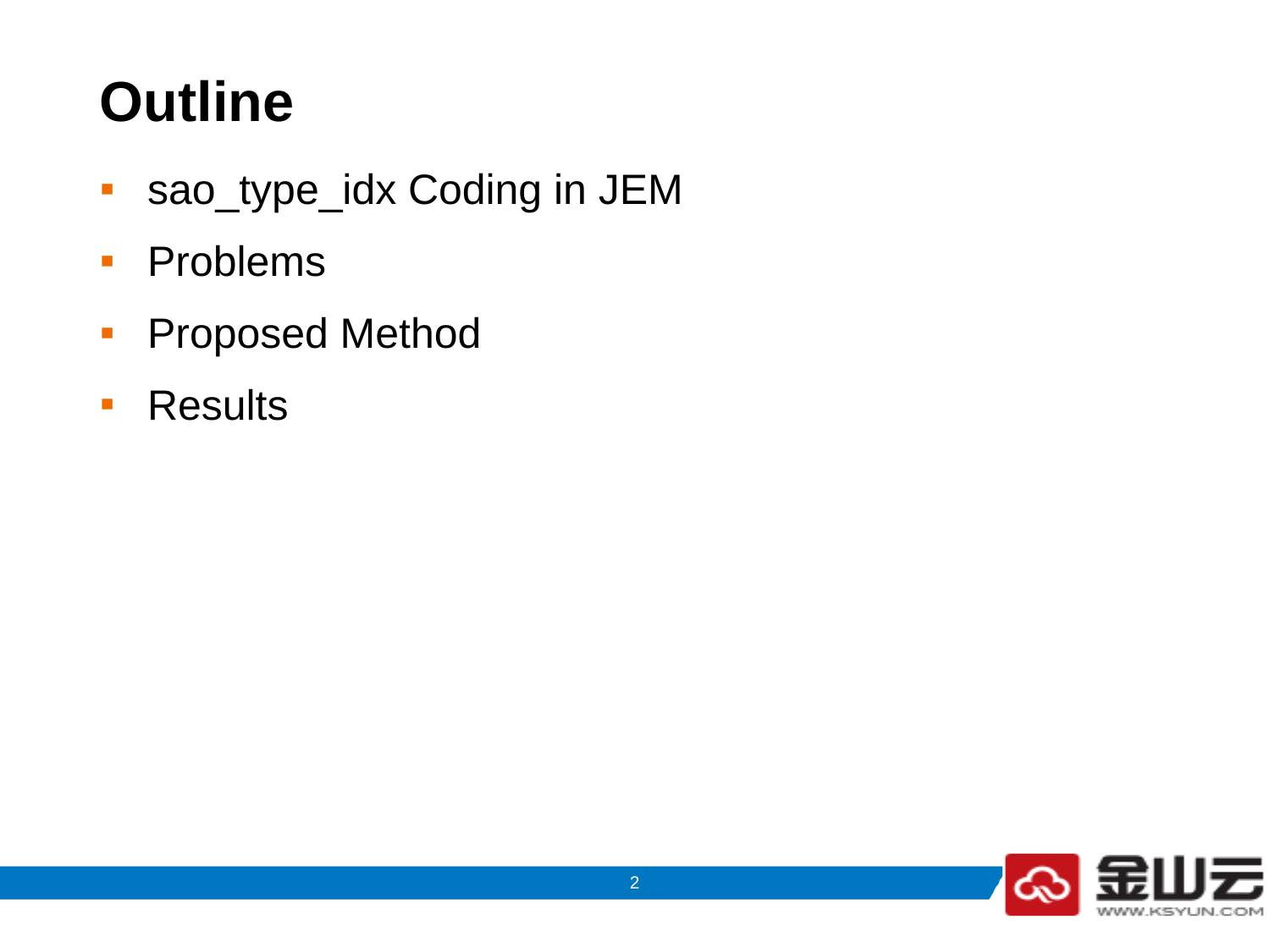

# Outline
sao_type_idx Coding in JEM
Problems
Proposed Method
Results
2